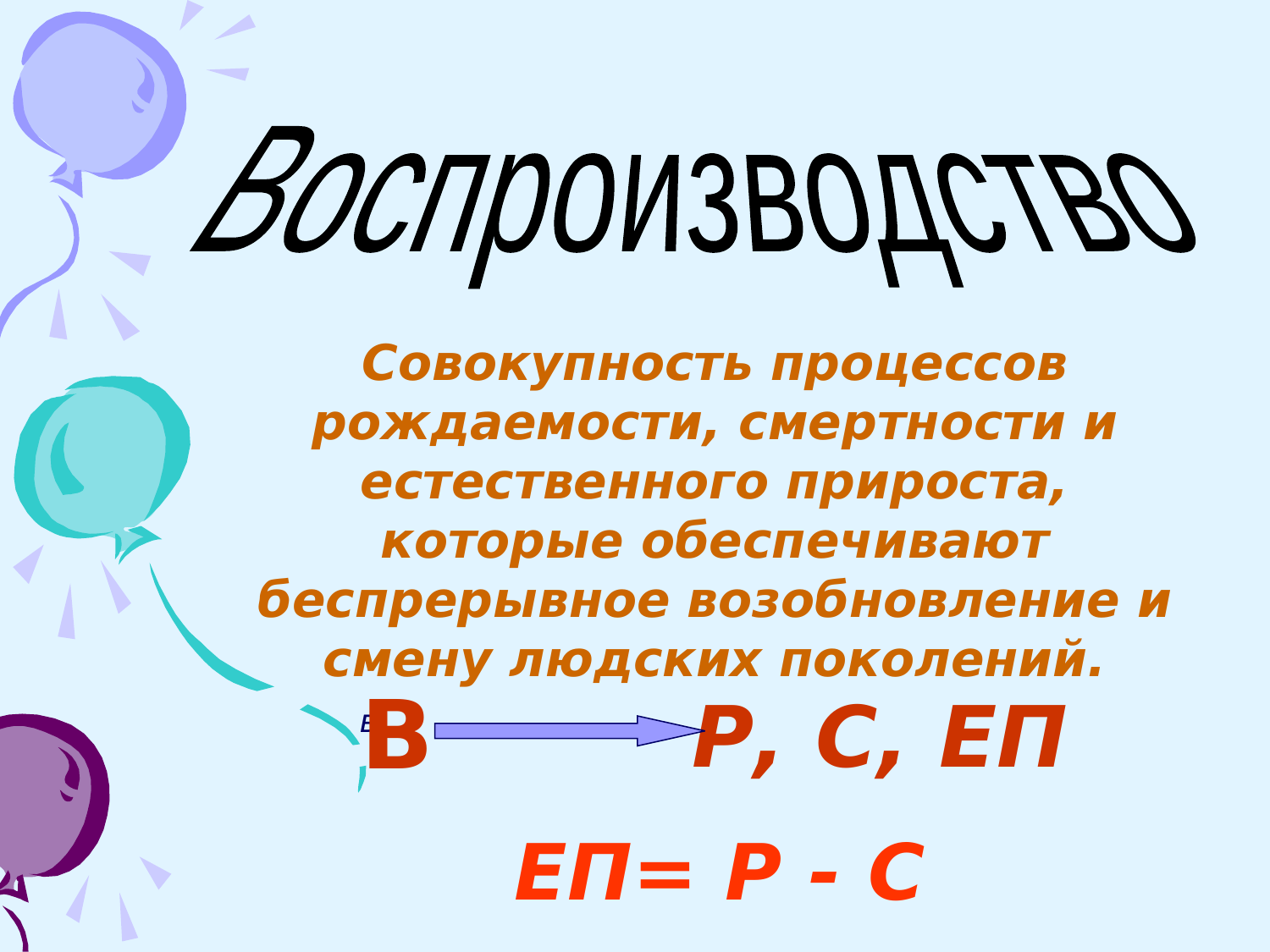

Воспроизводство
Совокупность процессов рождаемости, смертности и естественного прироста, которые обеспечивают беспрерывное возобновление и смену людских поколений.
В
Р, С, ЕП
в

ЕП= Р - С